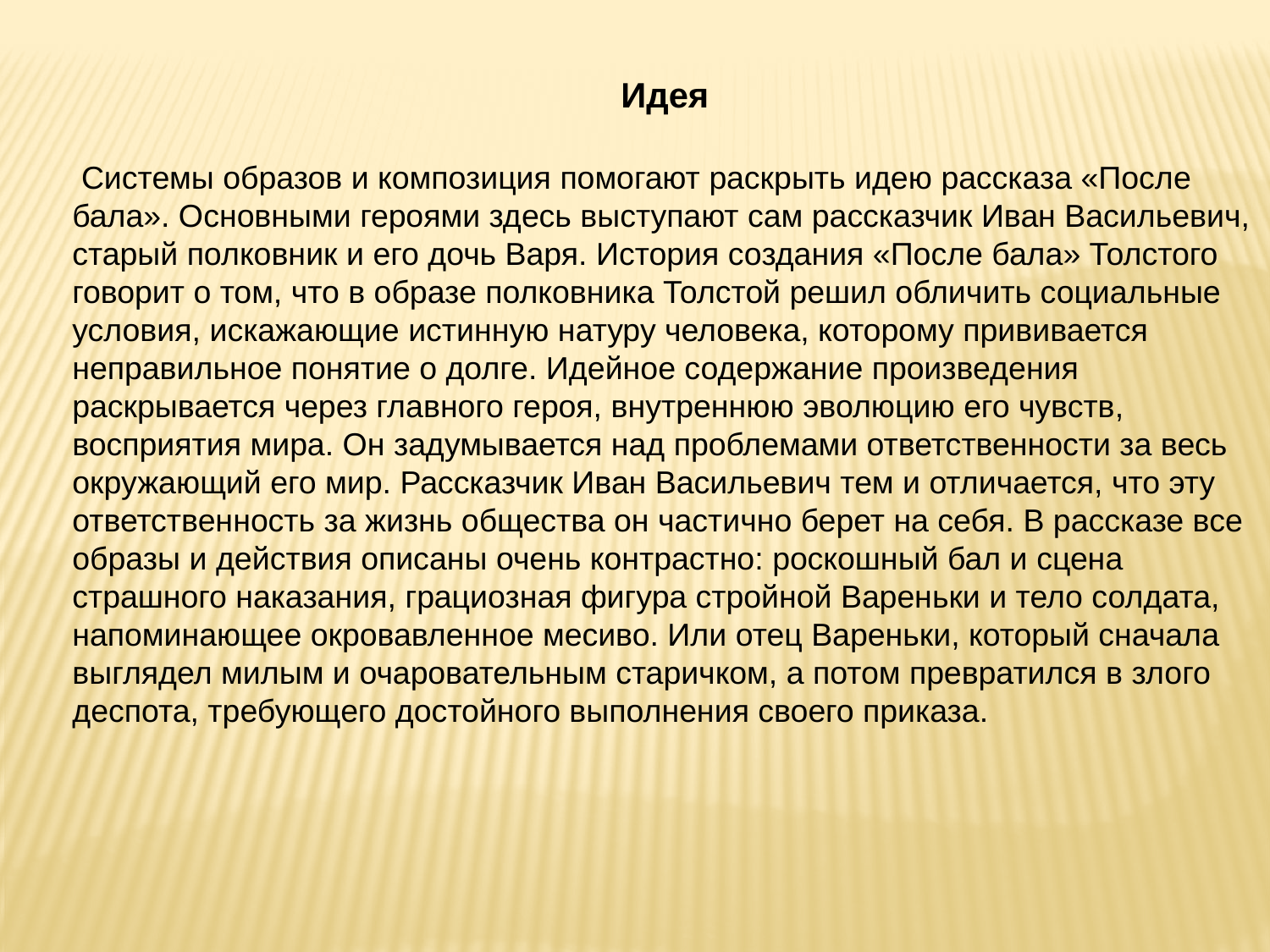

Идея

 Системы образов и композиция помогают раскрыть идею рассказа «После бала». Основными героями здесь выступают сам рассказчик Иван Васильевич, старый полковник и его дочь Варя. История создания «После бала» Толстого говорит о том, что в образе полковника Толстой решил обличить социальные условия, искажающие истинную натуру человека, которому прививается неправильное понятие о долге. Идейное содержание произведения раскрывается через главного героя, внутреннюю эволюцию его чувств, восприятия мира. Он задумывается над проблемами ответственности за весь окружающий его мир. Рассказчик Иван Васильевич тем и отличается, что эту ответственность за жизнь общества он частично берет на себя. В рассказе все образы и действия описаны очень контрастно: роскошный бал и сцена страшного наказания, грациозная фигура стройной Вареньки и тело солдата, напоминающее окровавленное месиво. Или отец Вареньки, который сначала выглядел милым и очаровательным старичком, а потом превратился в злого деспота, требующего достойного выполнения своего приказа.